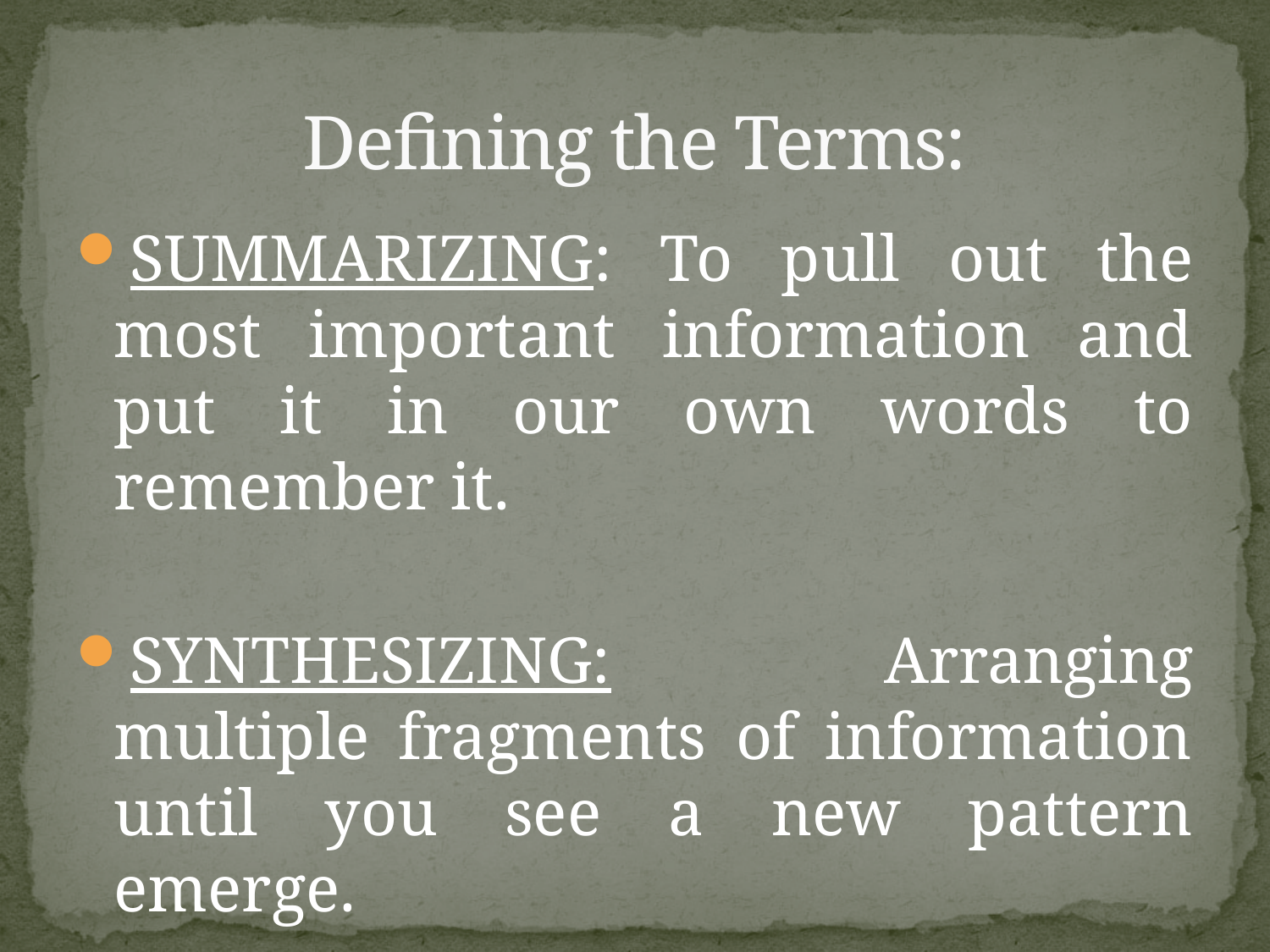

# Defining the Terms:
SUMMARIZING: To pull out the most important information and put it in our own words to remember it.

SYNTHESIZING: Arranging multiple fragments of information until you see a new pattern emerge.